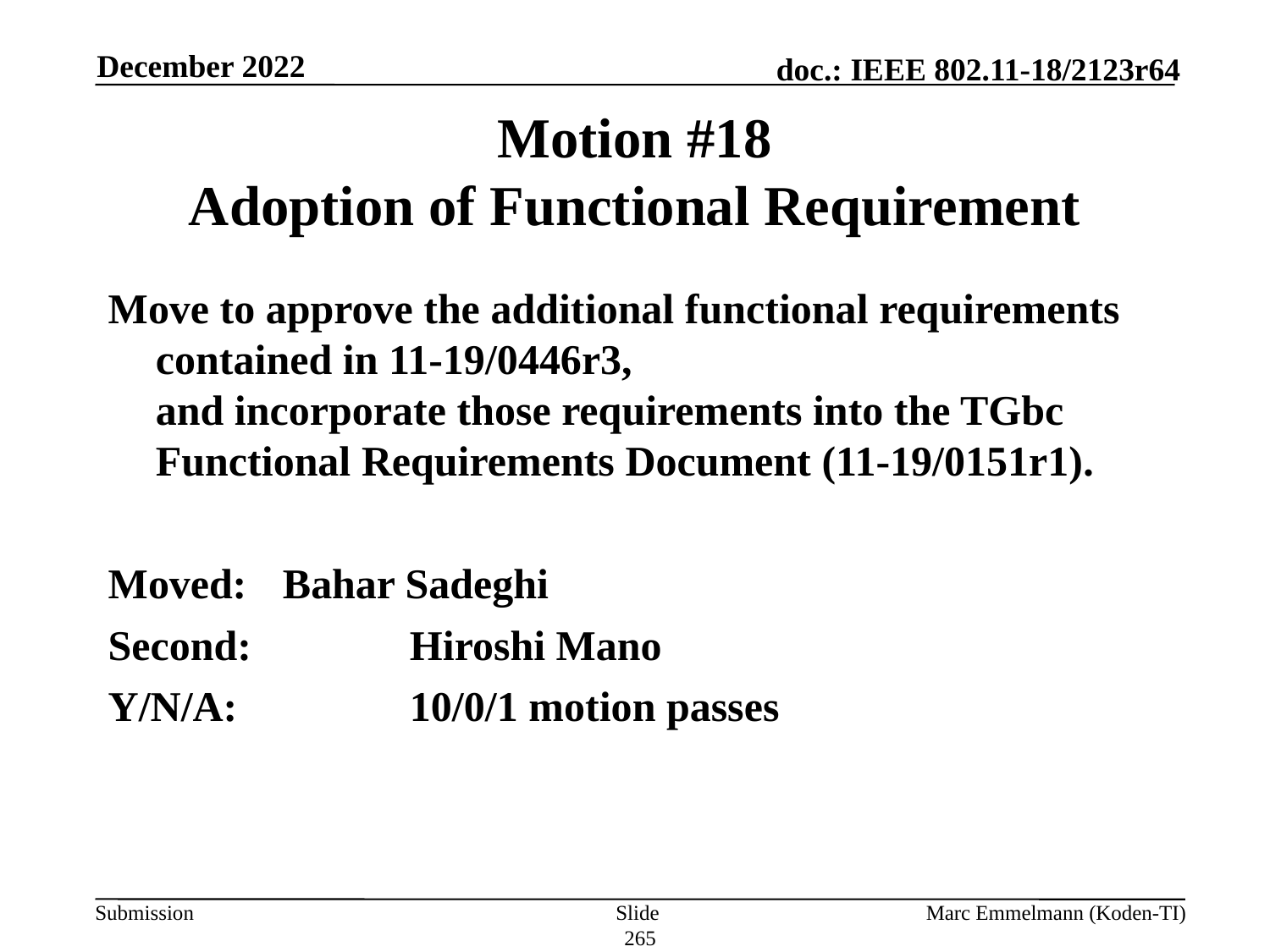

December 2022
# Motion #18 Adoption of Functional Requirement
Move to approve the additional functional requirements contained in 11-19/0446r3,
and incorporate those requirements into the TGbc Functional Requirements Document (11-19/0151r1).

Moved:	Bahar Sadeghi
Second:		Hiroshi Mano
Y/N/A:		10/0/1 motion passes
Slide 265
Marc Emmelmann (Koden-TI)